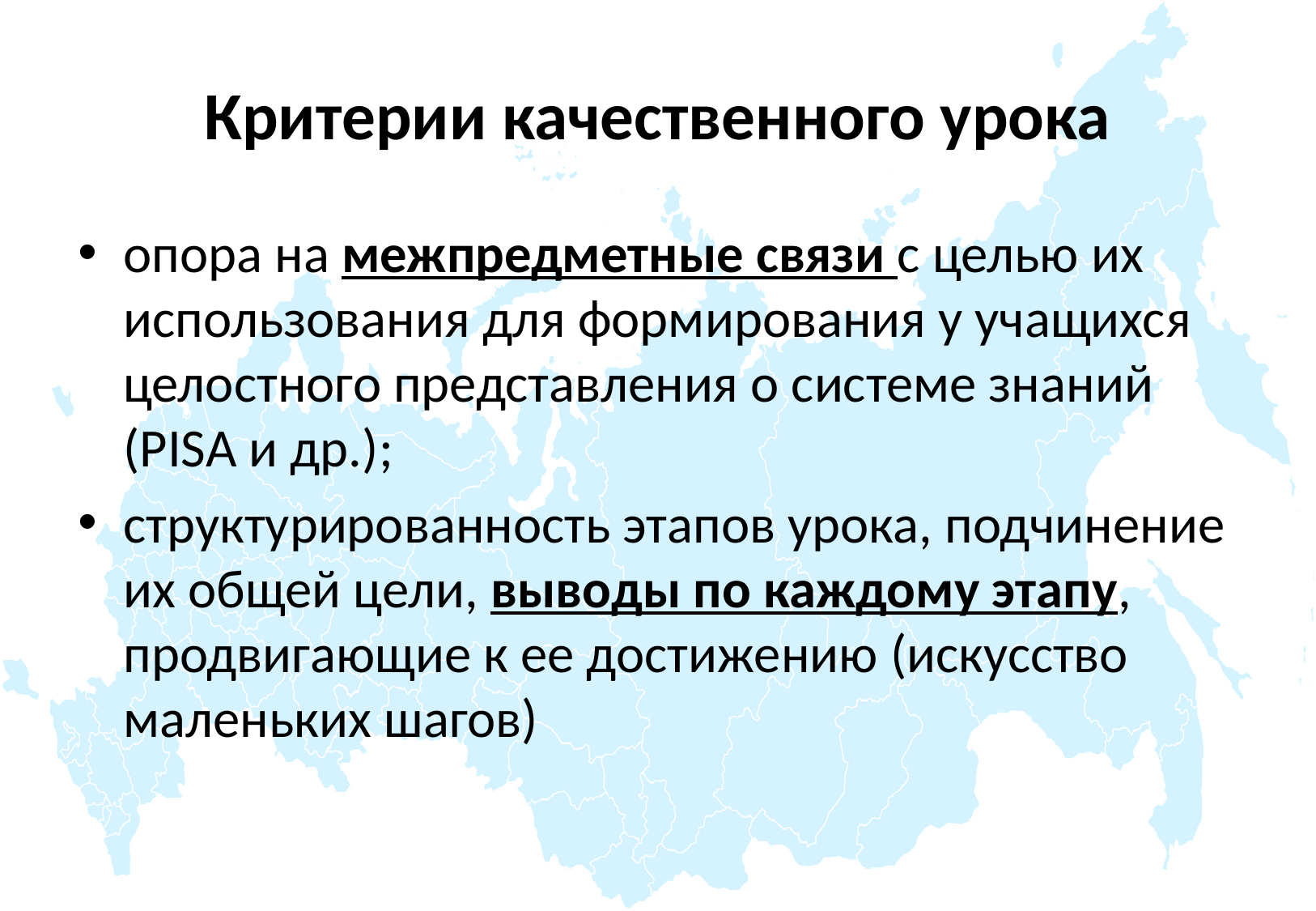

# Критерии качественного урока
опора на межпредметные связи с целью их использования для формирования у учащихся целостного представления о системе знаний (PISA и др.);
структурированность этапов урока, подчинение их общей цели, выводы по каждому этапу, продвигающие к ее достижению (искусство маленьких шагов)